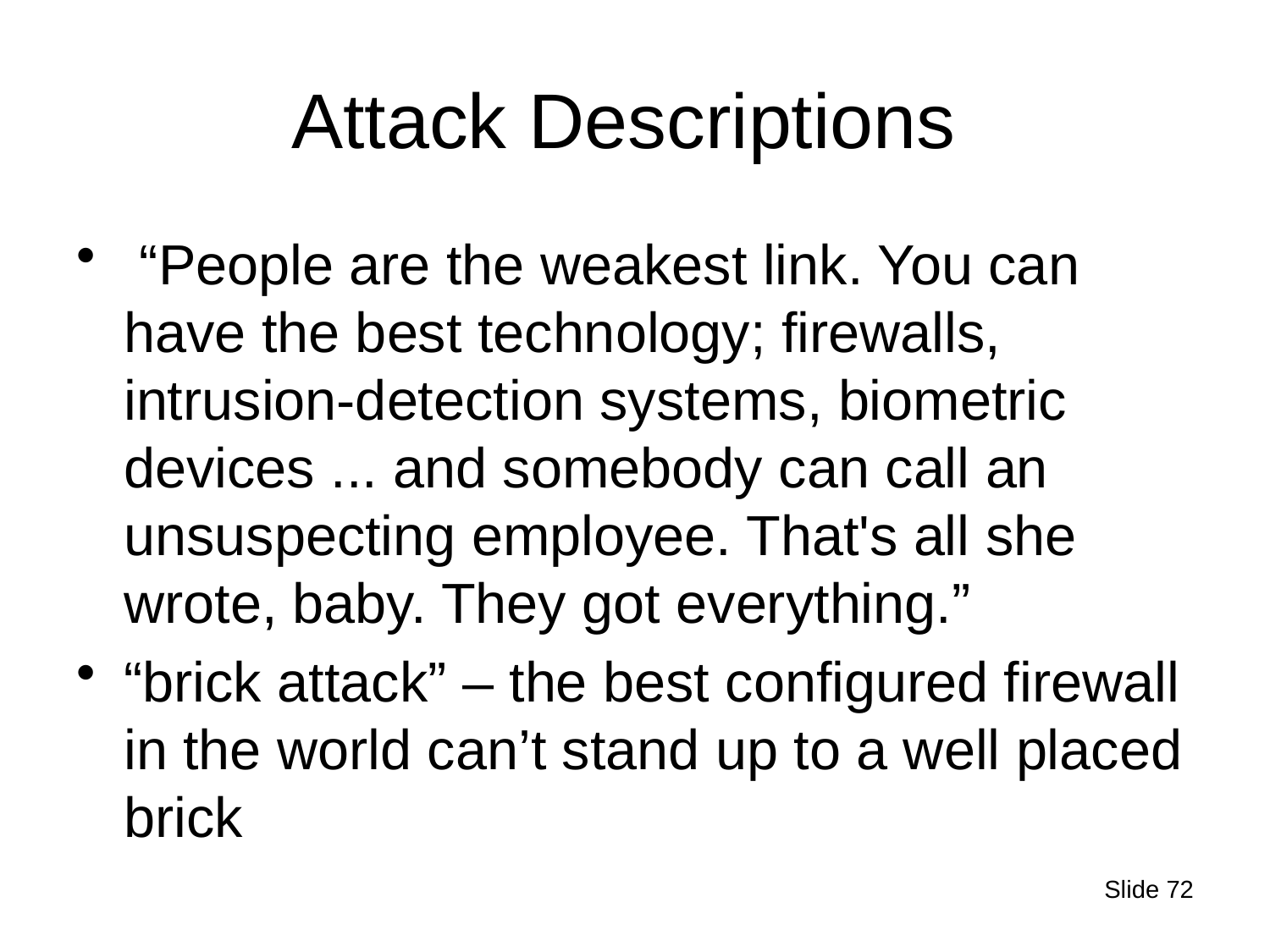

# Attack Descriptions
 “People are the weakest link. You can have the best technology; firewalls, intrusion-detection systems, biometric devices ... and somebody can call an unsuspecting employee. That's all she wrote, baby. They got everything.”
“brick attack” – the best configured firewall in the world can’t stand up to a well placed brick
 Slide 72